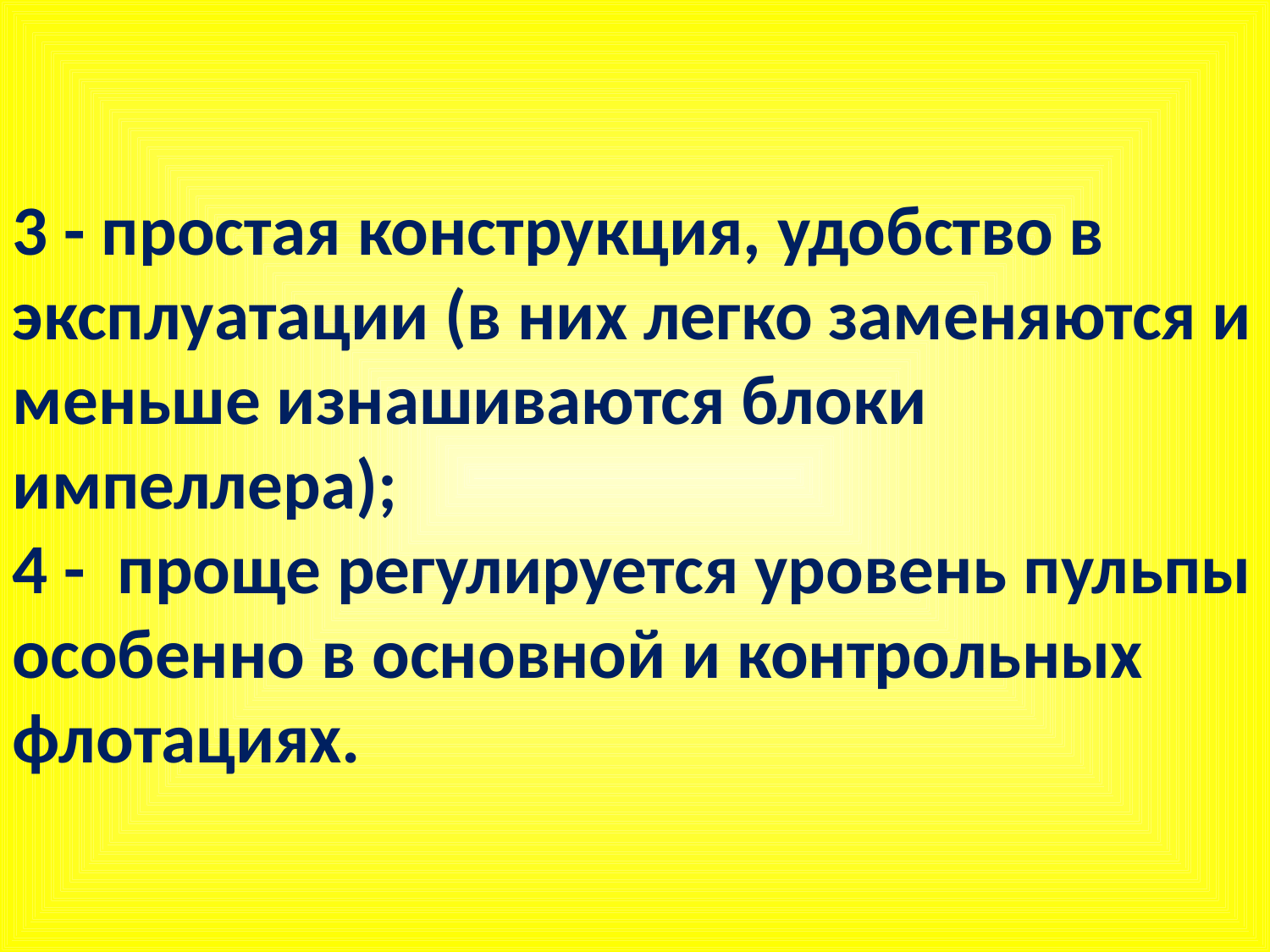

3 - простая конструкция, удобство в эксплуатации (в них легко заменяются и меньше изнашиваются блоки импеллера);
4 -  проще регулируется уровень пульпы особенно в основной и контрольных флотациях.